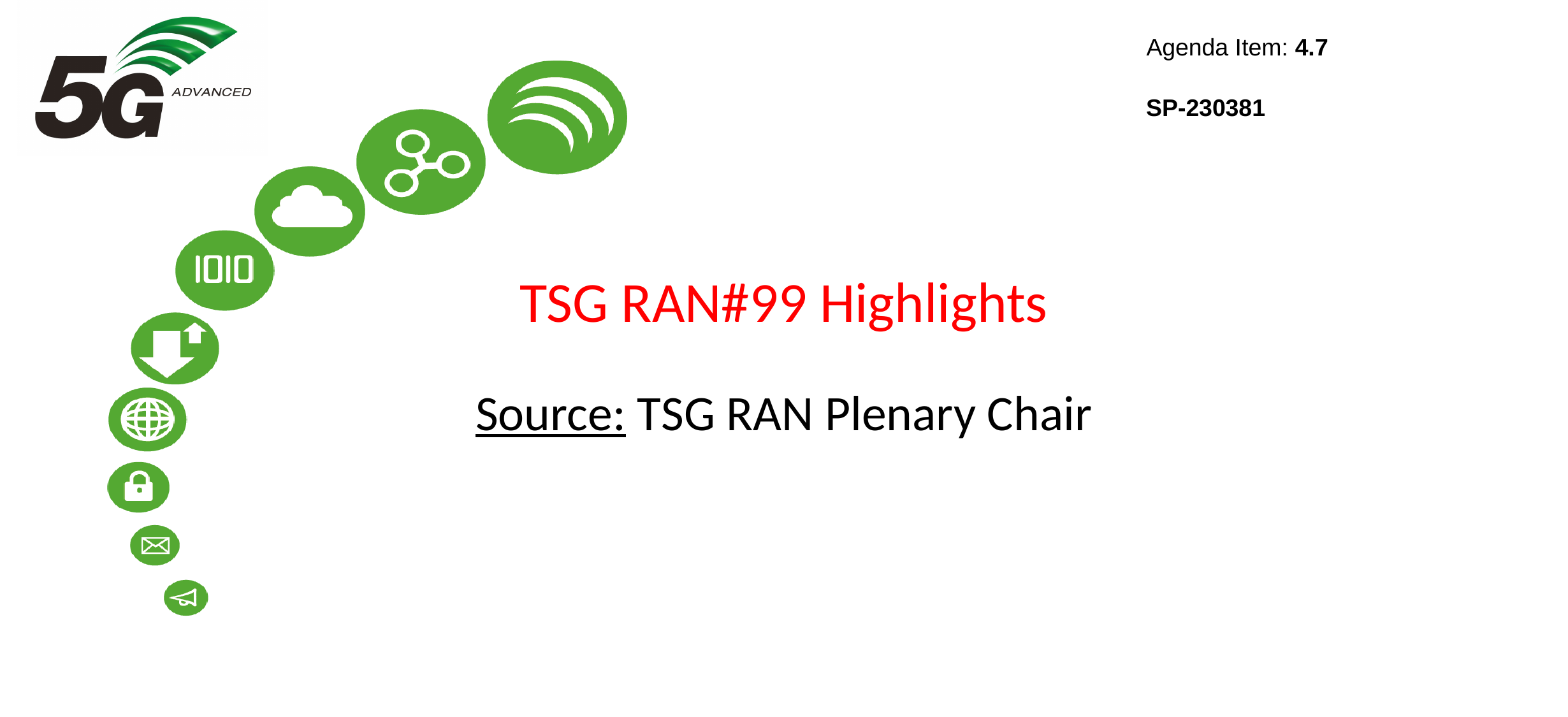

Agenda Item: 4.7
SP-230381
# TSG RAN#99 Highlights
Source: TSG RAN Plenary Chair